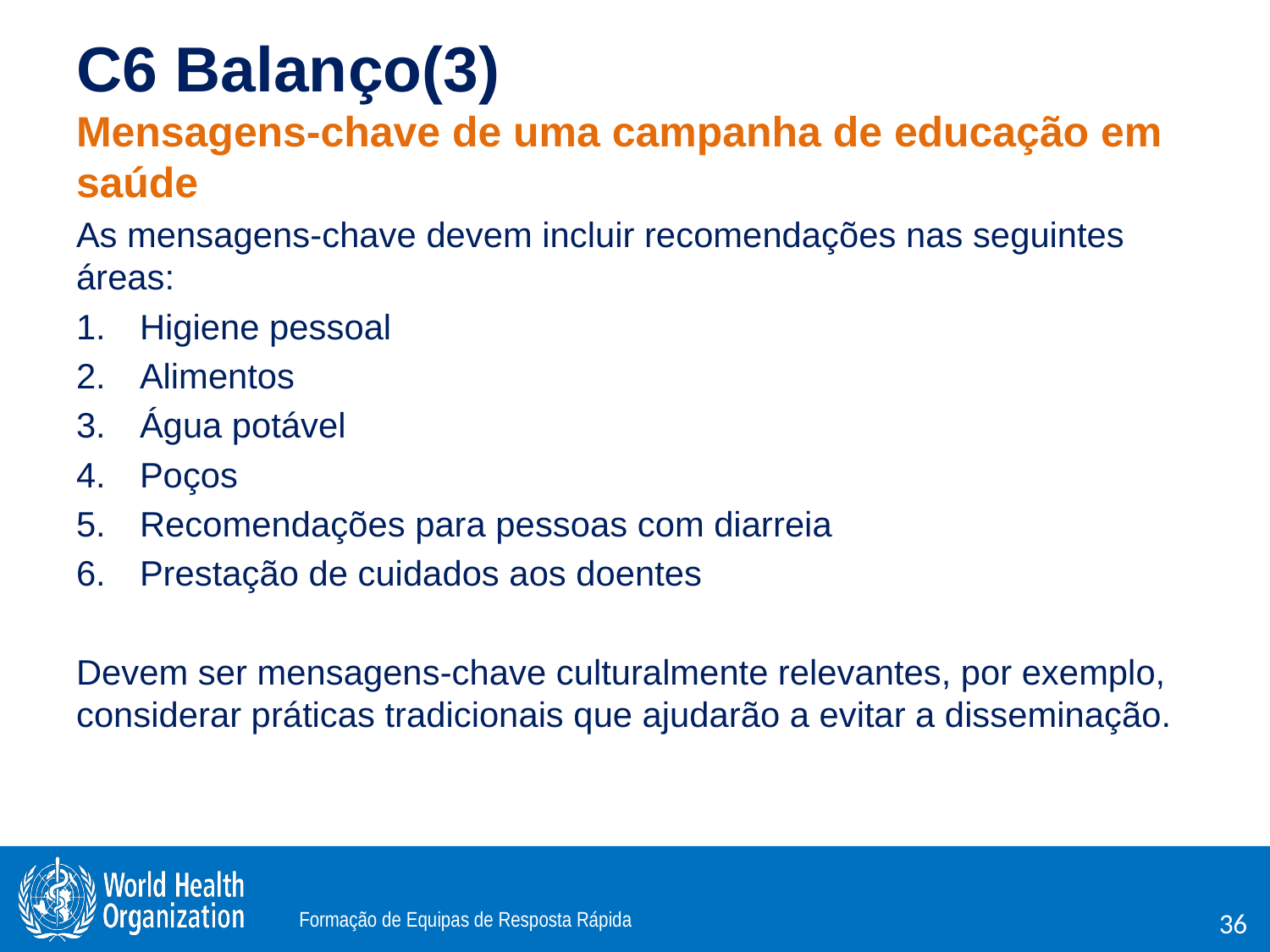

# C6 Balanço(3) Mensagens-chave de uma campanha de educação em saúde
As mensagens-chave devem incluir recomendações nas seguintes áreas:
Higiene pessoal
Alimentos
Água potável
Poços
Recomendações para pessoas com diarreia
Prestação de cuidados aos doentes

Devem ser mensagens-chave culturalmente relevantes, por exemplo, considerar práticas tradicionais que ajudarão a evitar a disseminação.